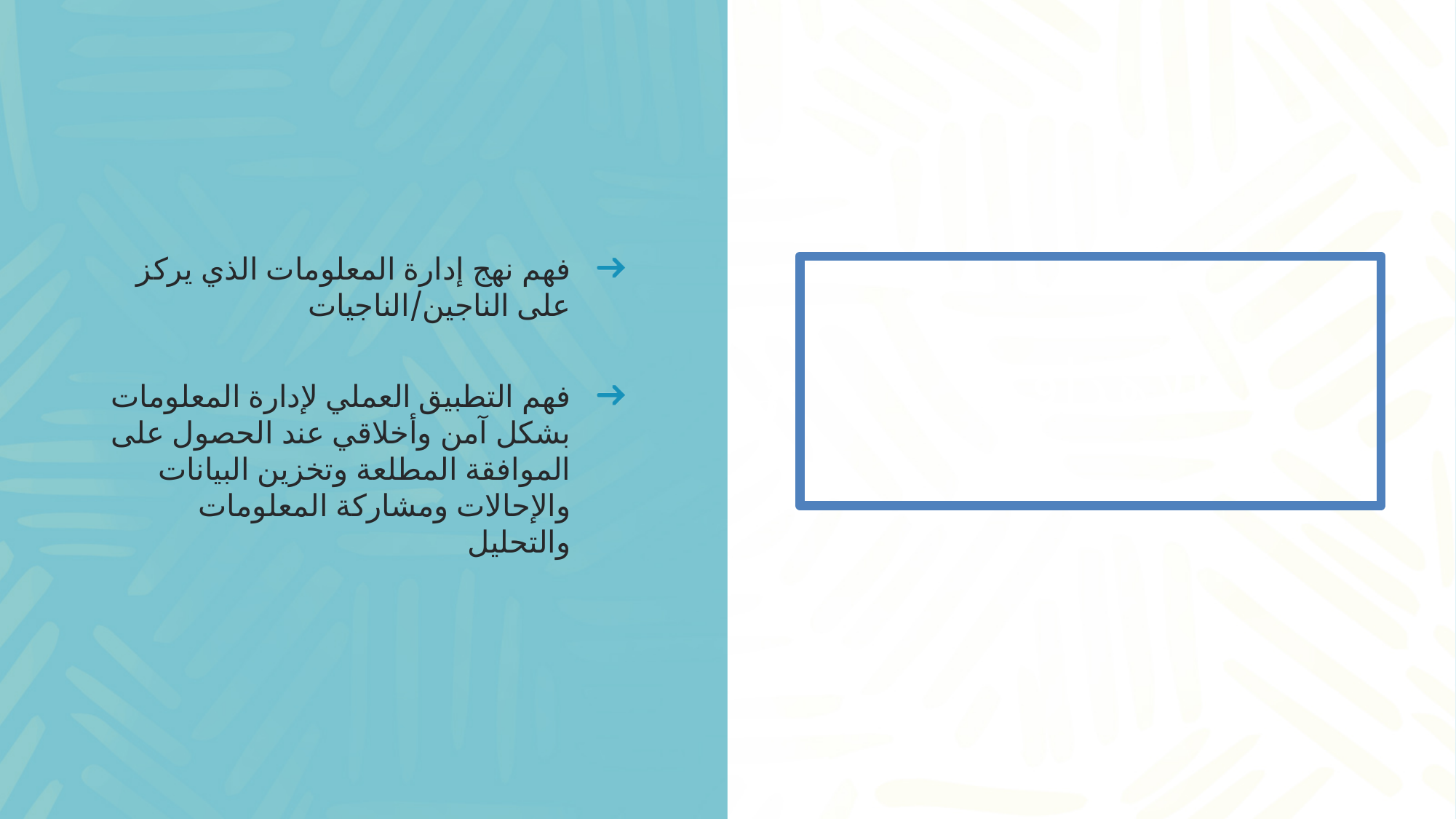

فهم نهج إدارة المعلومات الذي يركز على الناجين/الناجيات
فهم التطبيق العملي لإدارة المعلومات بشكل آمن وأخلاقي عند الحصول على الموافقة المطلعة وتخزين البيانات والإحالات ومشاركة المعلومات والتحليل
الأهداف